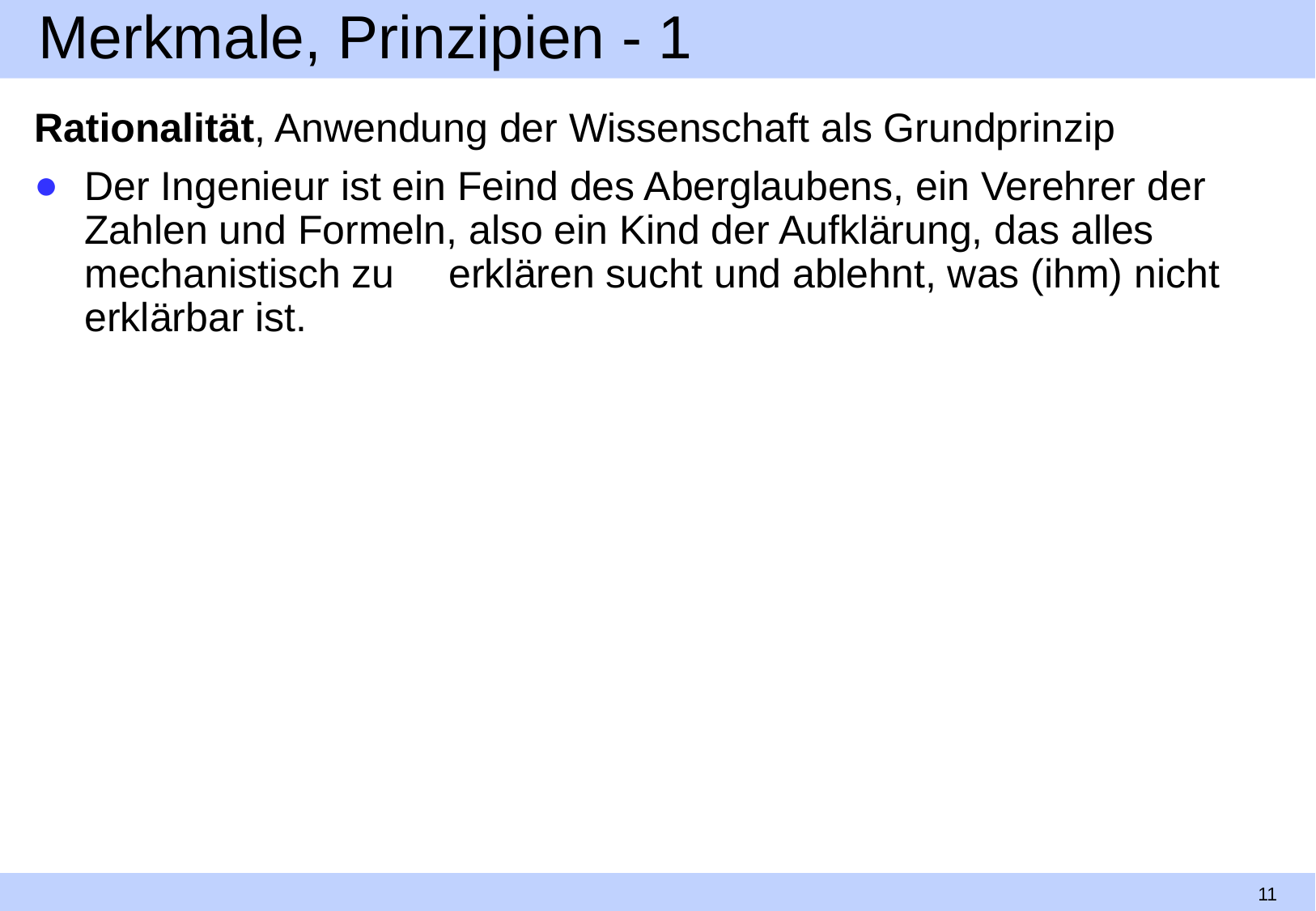

# Merkmale, Prinzipien - 1
Rationalität, Anwendung der Wissenschaft als Grundprinzip
Der Ingenieur ist ein Feind des Aberglaubens, ein Verehrer der Zahlen und Formeln, also ein Kind der Aufklärung, das alles mechanistisch zu 	erklären sucht und ablehnt, was (ihm) nicht erklärbar ist.

11